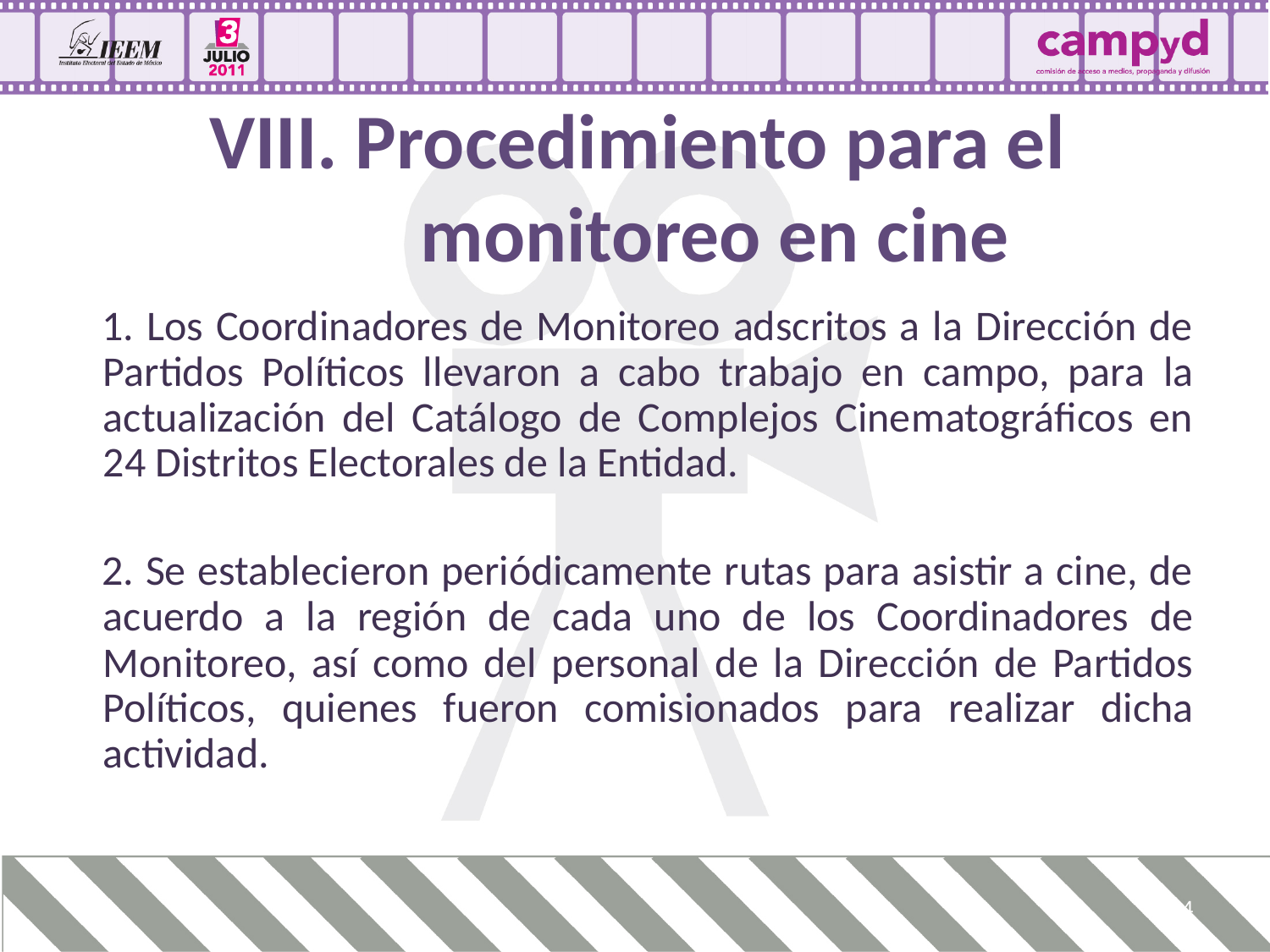

# VIII. Procedimiento para el monitoreo en cine

1. Los Coordinadores de Monitoreo adscritos a la Dirección de Partidos Políticos llevaron a cabo trabajo en campo, para la actualización del Catálogo de Complejos Cinematográficos en 24 Distritos Electorales de la Entidad.

2. Se establecieron periódicamente rutas para asistir a cine, de acuerdo a la región de cada uno de los Coordinadores de Monitoreo, así como del personal de la Dirección de Partidos Políticos, quienes fueron comisionados para realizar dicha actividad.
14